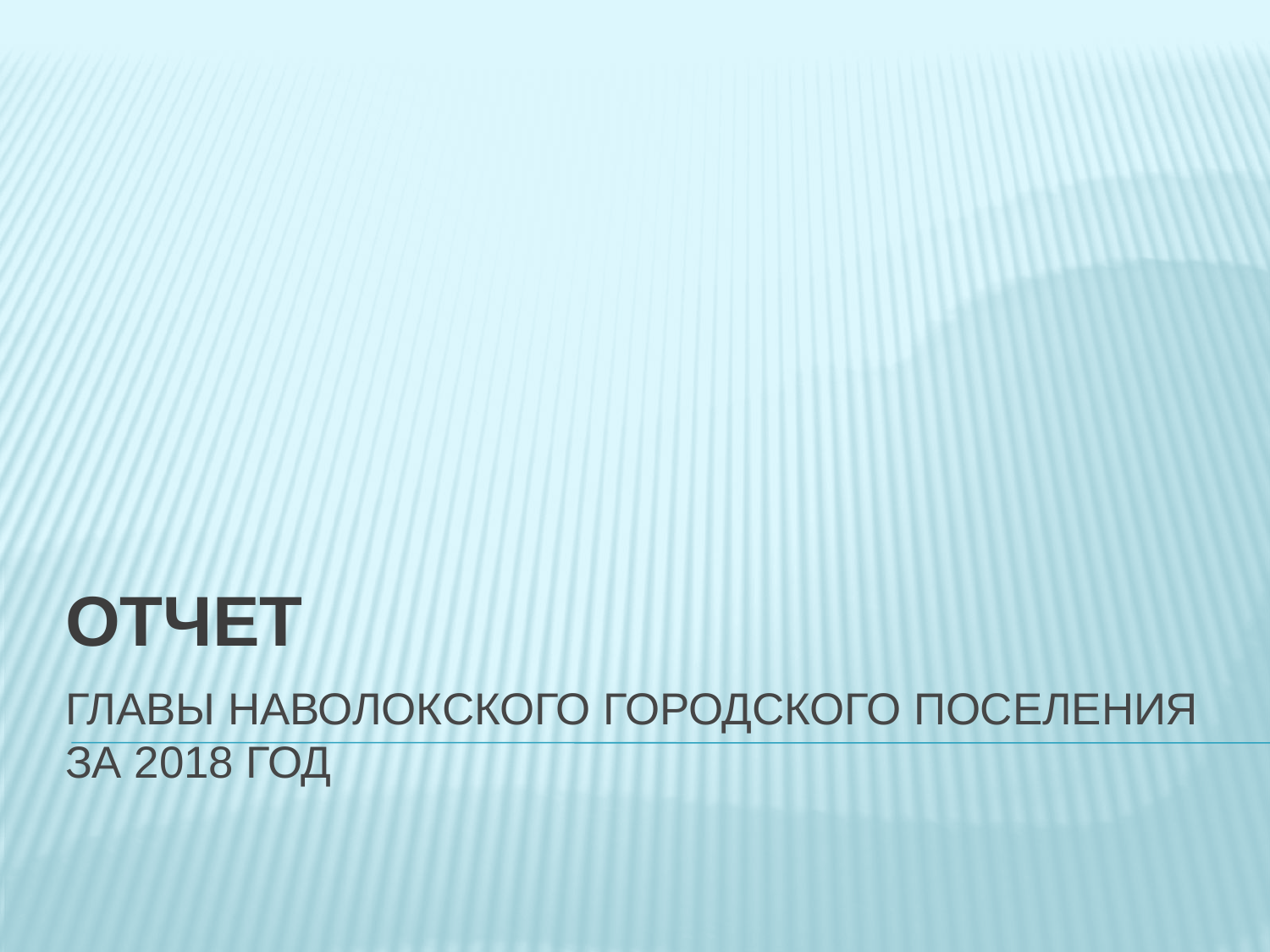

ОТЧЕТ
# ГЛАВЫ НАВОЛОКСКОГО ГОРОДСКОГО ПОСЕЛЕНИЯ ЗА 2018 ГОД